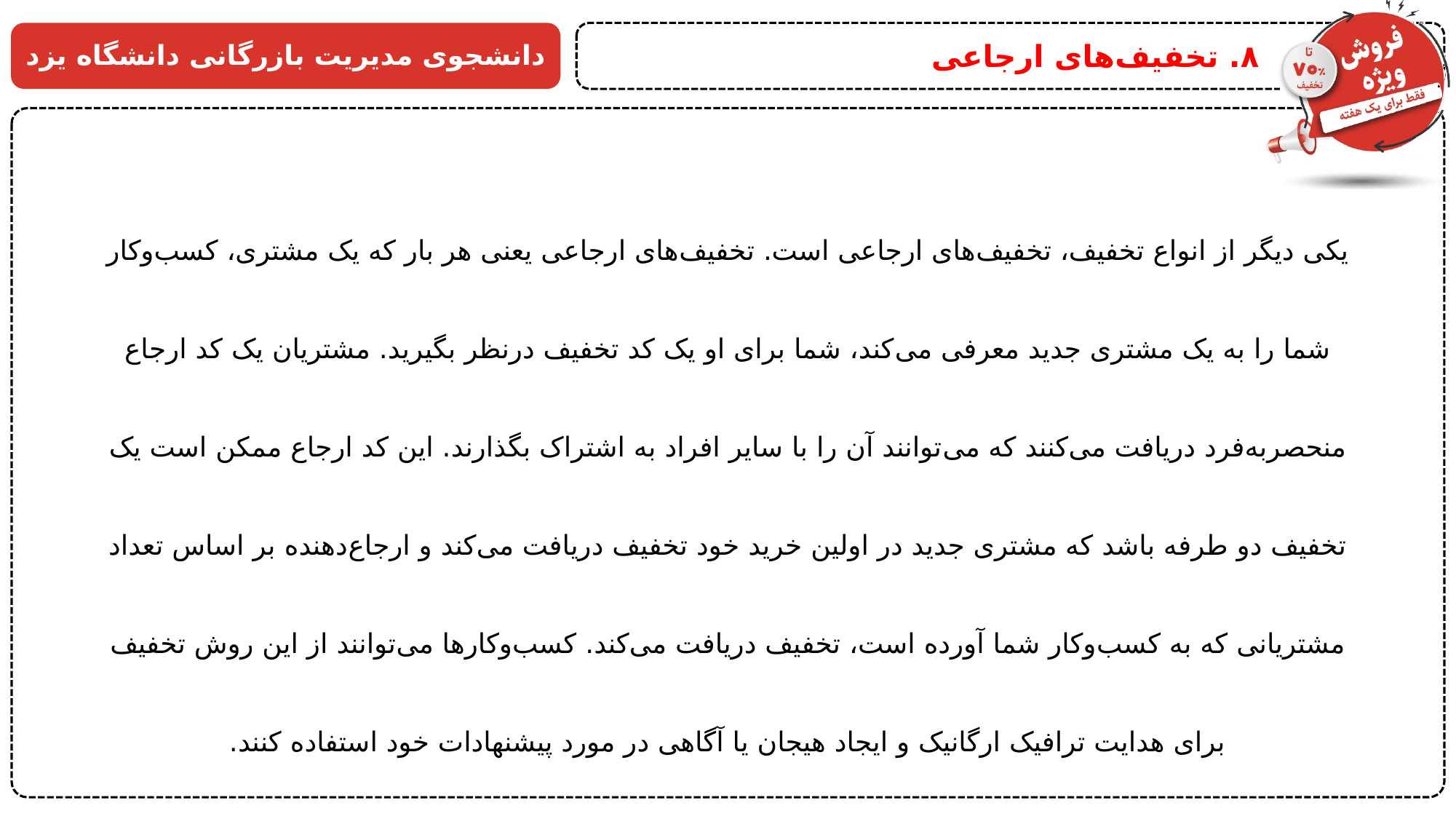

۸. تخفیف‌های ارجاعی
دانشجوی مدیریت بازرگانی دانشگاه یزد
یکی دیگر از انواع تخفیف، تخفیف‌های ارجاعی است. تخفیف‌های ارجاعی یعنی هر بار که یک مشتری، کسب‌وکار شما را به یک مشتری جدید معرفی می‌کند، شما برای او یک کد تخفیف درنظر بگیرید. مشتریان یک کد ارجاع منحصربه‌فرد دریافت می‌کنند که می‌توانند آن را با سایر افراد به اشتراک بگذارند. این کد ارجاع ممکن است یک تخفیف دو طرفه باشد که مشتری جدید در اولین خرید خود تخفیف دریافت می‌کند و ارجاع‌دهنده بر اساس تعداد مشتریانی که به کسب‌وکار شما آورده است، تخفیف دریافت می‌کند. کسب‌وکارها می‌توانند از این روش تخفیف برای هدایت ترافیک ارگانیک و ایجاد هیجان یا آگاهی در مورد پیشنهادات خود استفاده کنند.